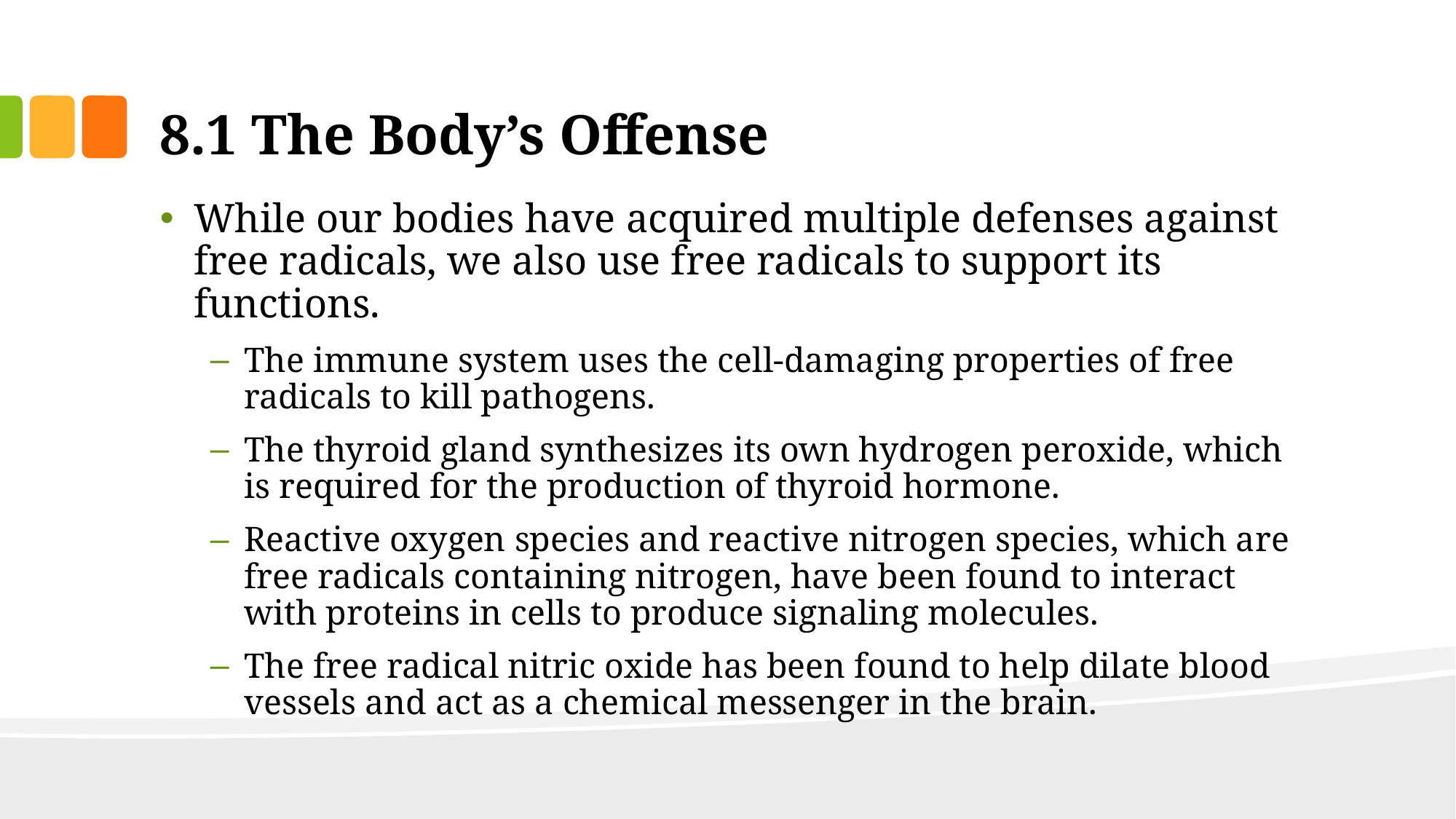

# 8.1 The Body’s Offense
While our bodies have acquired multiple defenses against free radicals, we also use free radicals to support its functions.
The immune system uses the cell-damaging properties of free radicals to kill pathogens.
The thyroid gland synthesizes its own hydrogen peroxide, which is required for the production of thyroid hormone.
Reactive oxygen species and reactive nitrogen species, which are free radicals containing nitrogen, have been found to interact with proteins in cells to produce signaling molecules.
The free radical nitric oxide has been found to help dilate blood vessels and act as a chemical messenger in the brain.